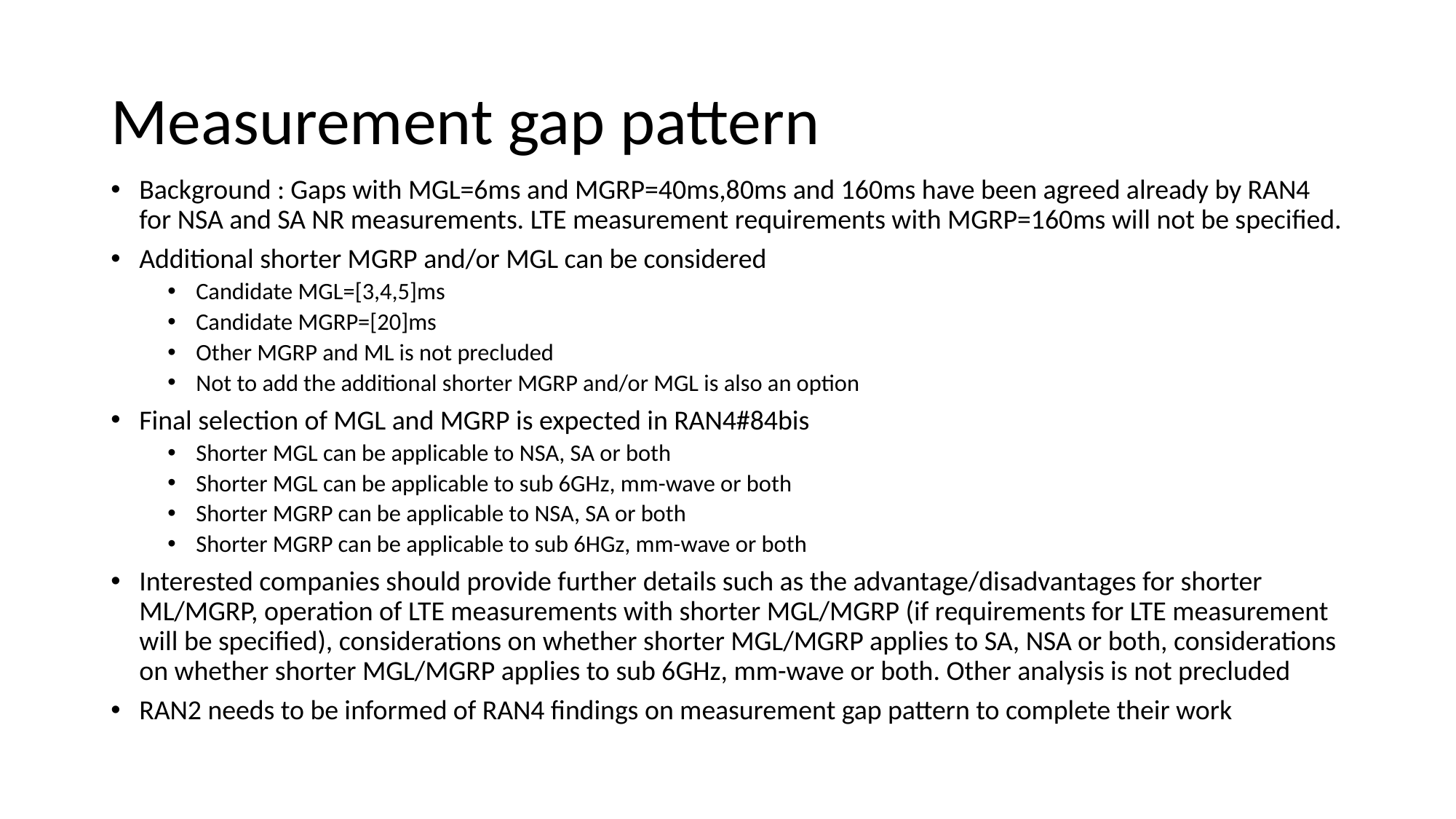

# Measurement gap pattern
Background : Gaps with MGL=6ms and MGRP=40ms,80ms and 160ms have been agreed already by RAN4 for NSA and SA NR measurements. LTE measurement requirements with MGRP=160ms will not be specified.
Additional shorter MGRP and/or MGL can be considered
Candidate MGL=[3,4,5]ms
Candidate MGRP=[20]ms
Other MGRP and ML is not precluded
Not to add the additional shorter MGRP and/or MGL is also an option
Final selection of MGL and MGRP is expected in RAN4#84bis
Shorter MGL can be applicable to NSA, SA or both
Shorter MGL can be applicable to sub 6GHz, mm-wave or both
Shorter MGRP can be applicable to NSA, SA or both
Shorter MGRP can be applicable to sub 6HGz, mm-wave or both
Interested companies should provide further details such as the advantage/disadvantages for shorter ML/MGRP, operation of LTE measurements with shorter MGL/MGRP (if requirements for LTE measurement will be specified), considerations on whether shorter MGL/MGRP applies to SA, NSA or both, considerations on whether shorter MGL/MGRP applies to sub 6GHz, mm-wave or both. Other analysis is not precluded
RAN2 needs to be informed of RAN4 findings on measurement gap pattern to complete their work